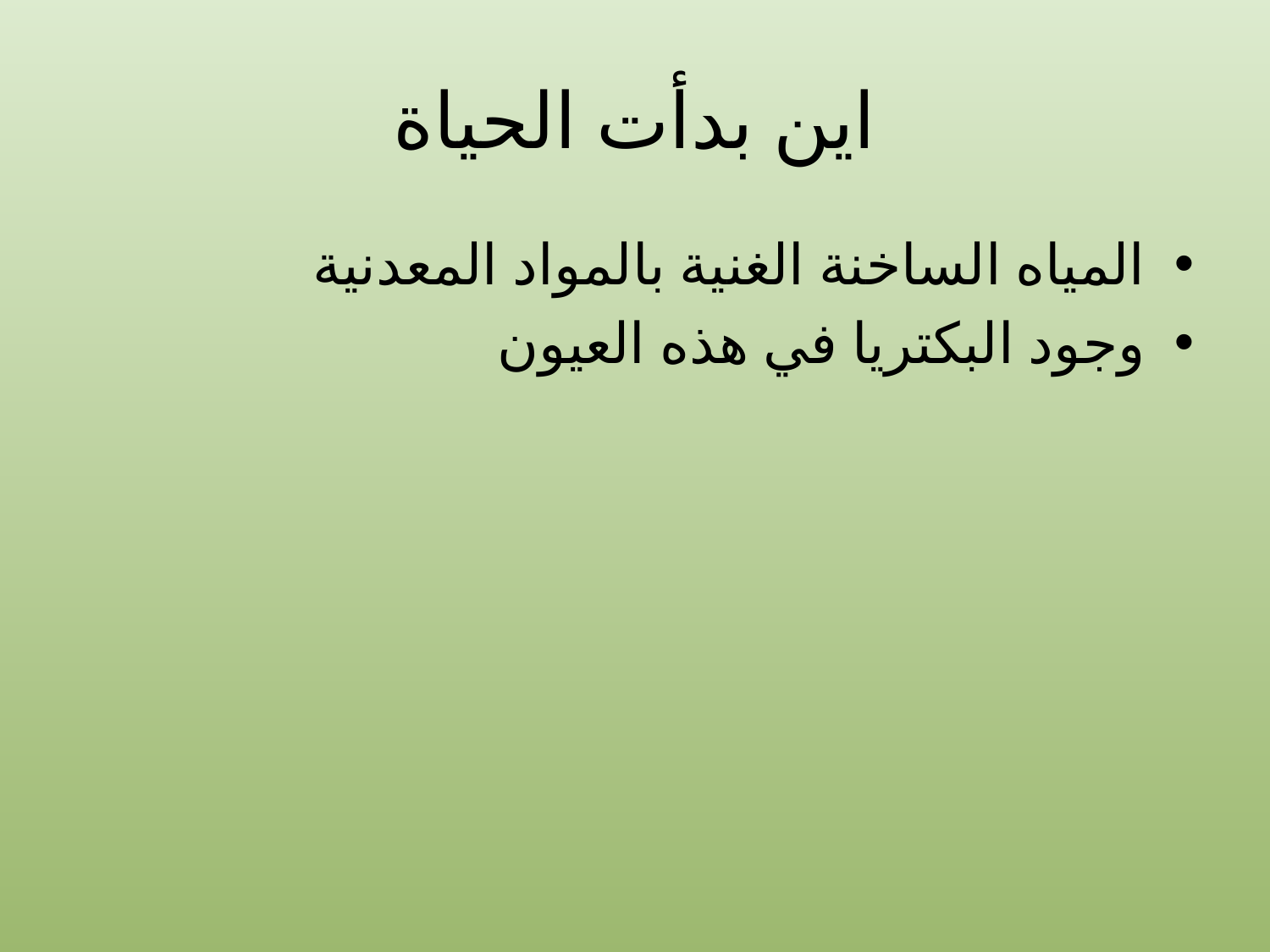

# اين بدأت الحياة
المياه الساخنة الغنية بالمواد المعدنية
وجود البكتريا في هذه العيون